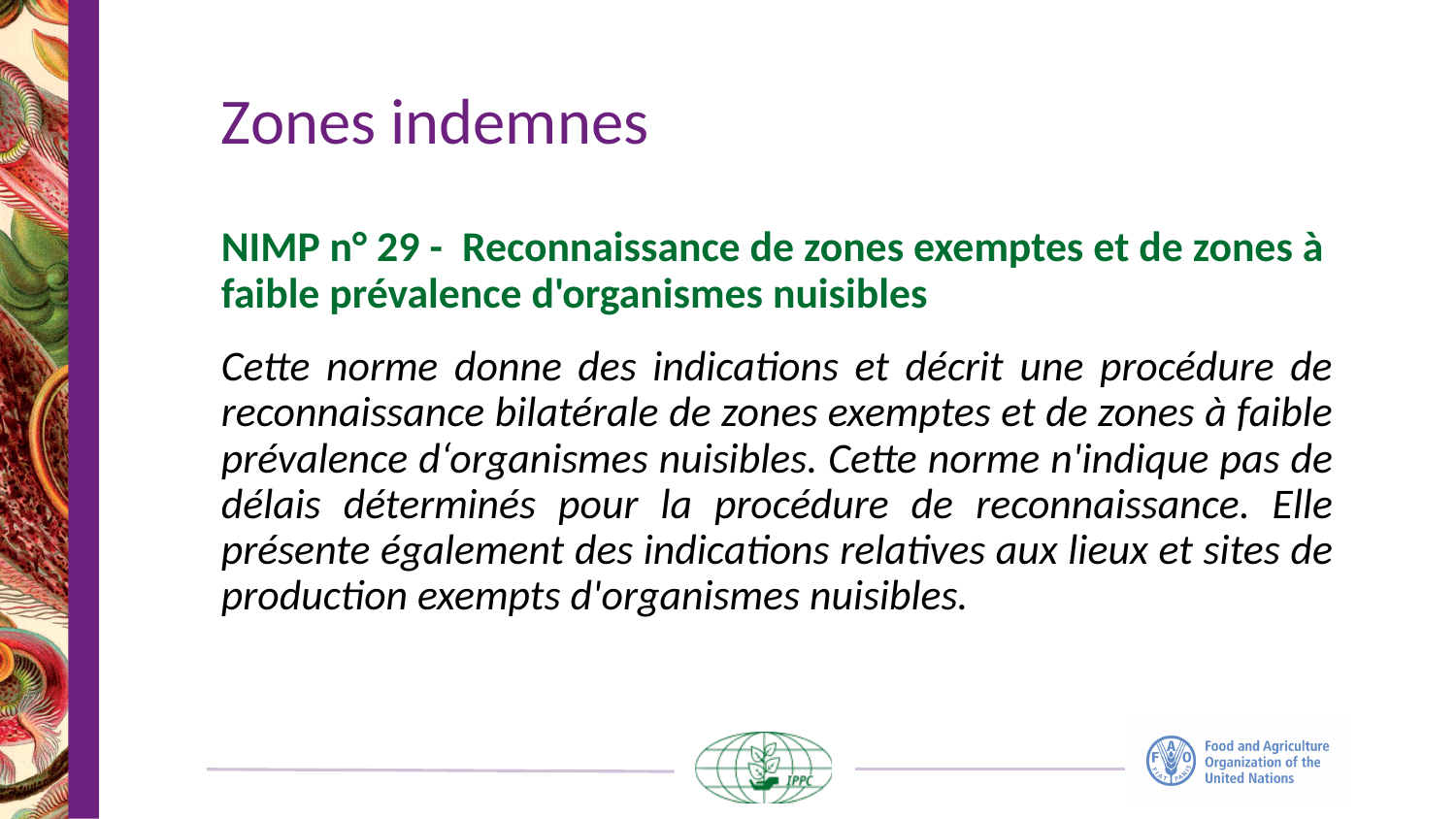

# Zones indemnes
NIMP n° 29 -  Reconnaissance de zones exemptes et de zones à faible prévalence d'organismes nuisibles
Cette norme donne des indications et décrit une procédure de reconnaissance bilatérale de zones exemptes et de zones à faible prévalence d‘organismes nuisibles. Cette norme n'indique pas de délais déterminés pour la procédure de reconnaissance. Elle présente également des indications relatives aux lieux et sites de production exempts d'organismes nuisibles.